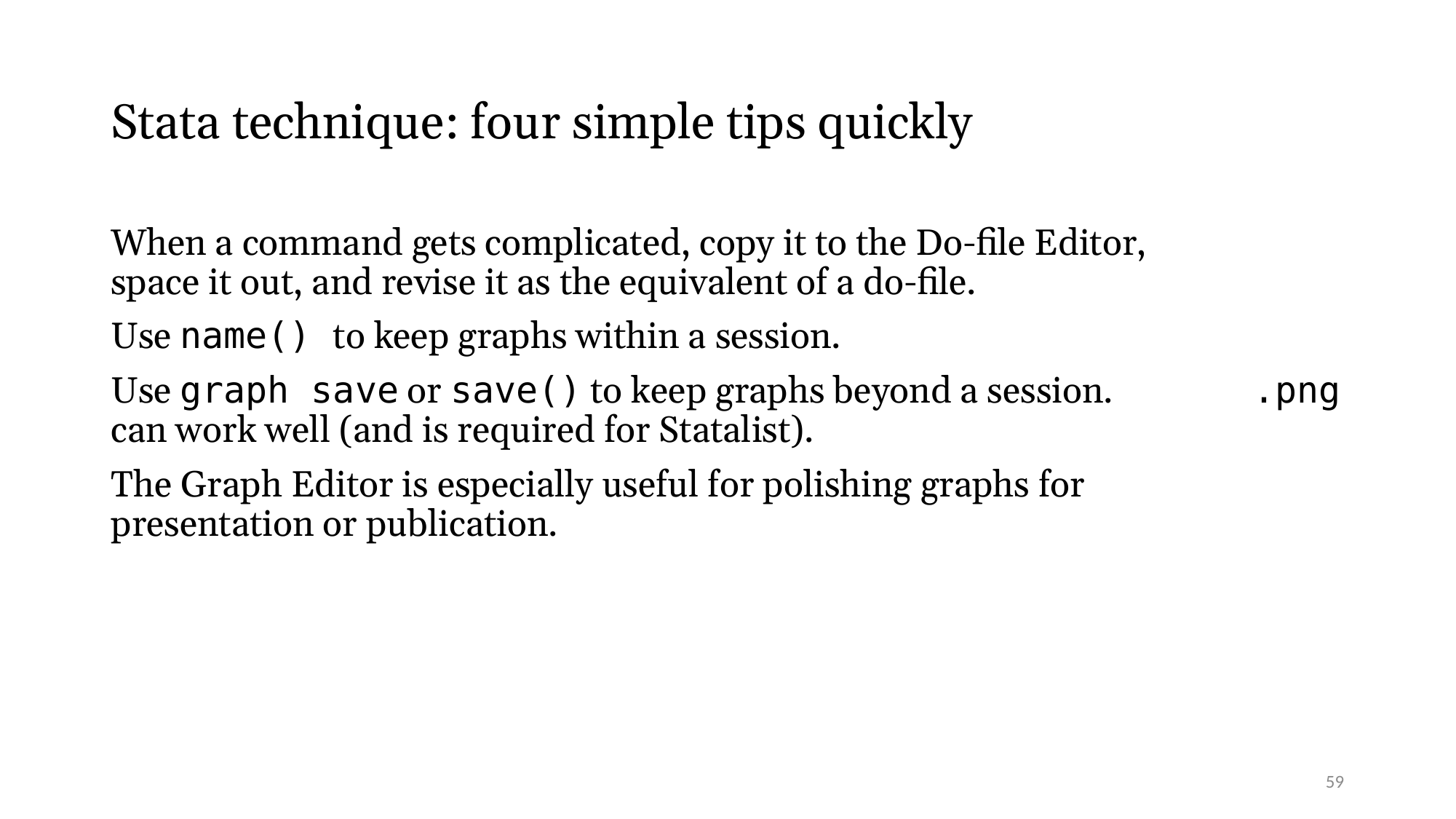

# Stata technique: four simple tips quickly
When a command gets complicated, copy it to the Do-file Editor,             space it out, and revise it as the equivalent of a do-file.
Use name() to keep graphs within a session.
Use graph save or save() to keep graphs beyond a session.                .png can work well (and is required for Statalist).
The Graph Editor is especially useful for polishing graphs for        presentation or publication.
59